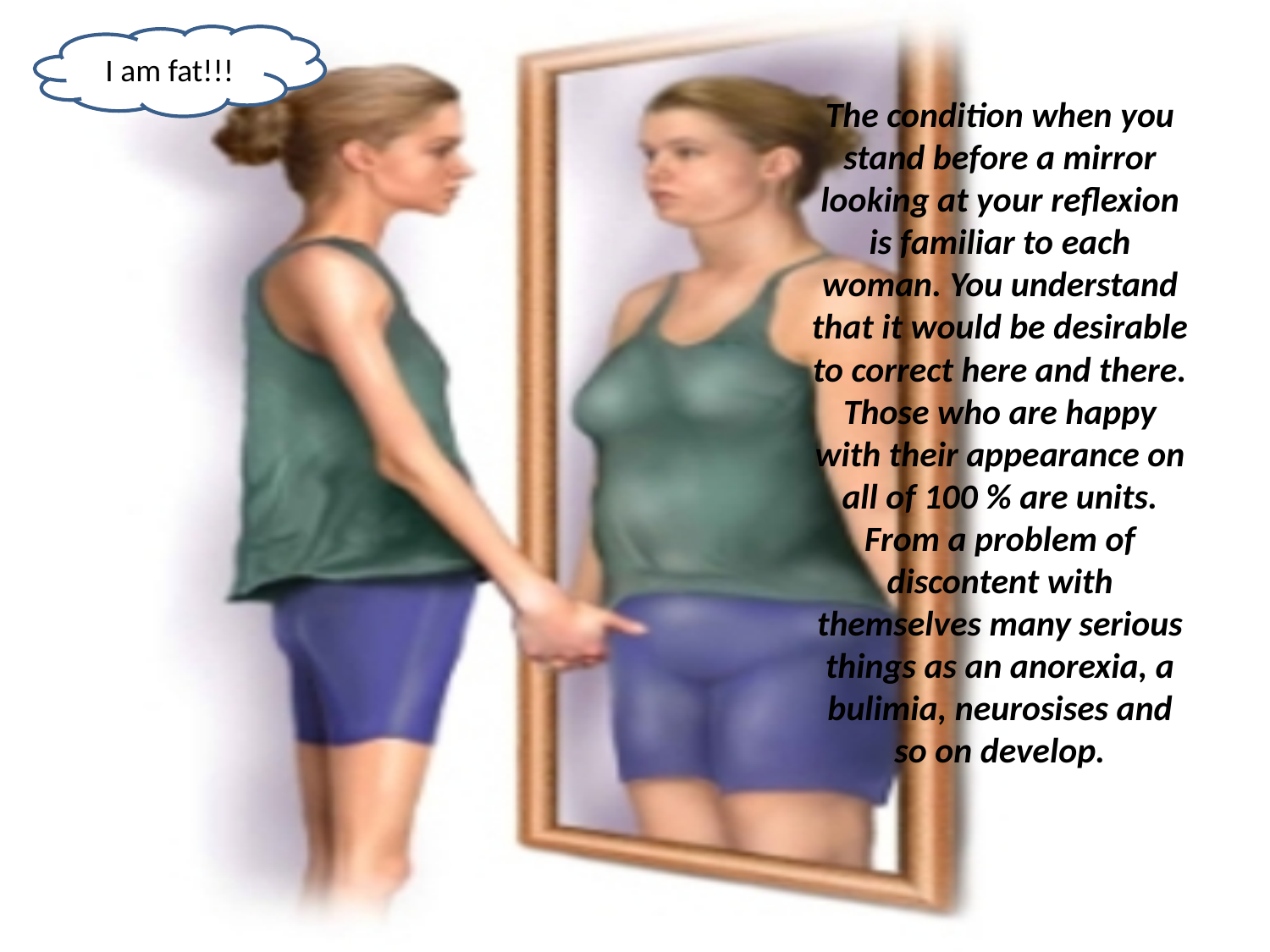

I am fat!!!
The condition when you stand before a mirror looking at your reflexion is familiar to each woman. You understand that it would be desirable to correct here and there. Those who are happy with their appearance on all of 100 % are units. From a problem of discontent with themselves many serious things as an anorexia, a bulimia, neurosises and so on develop.